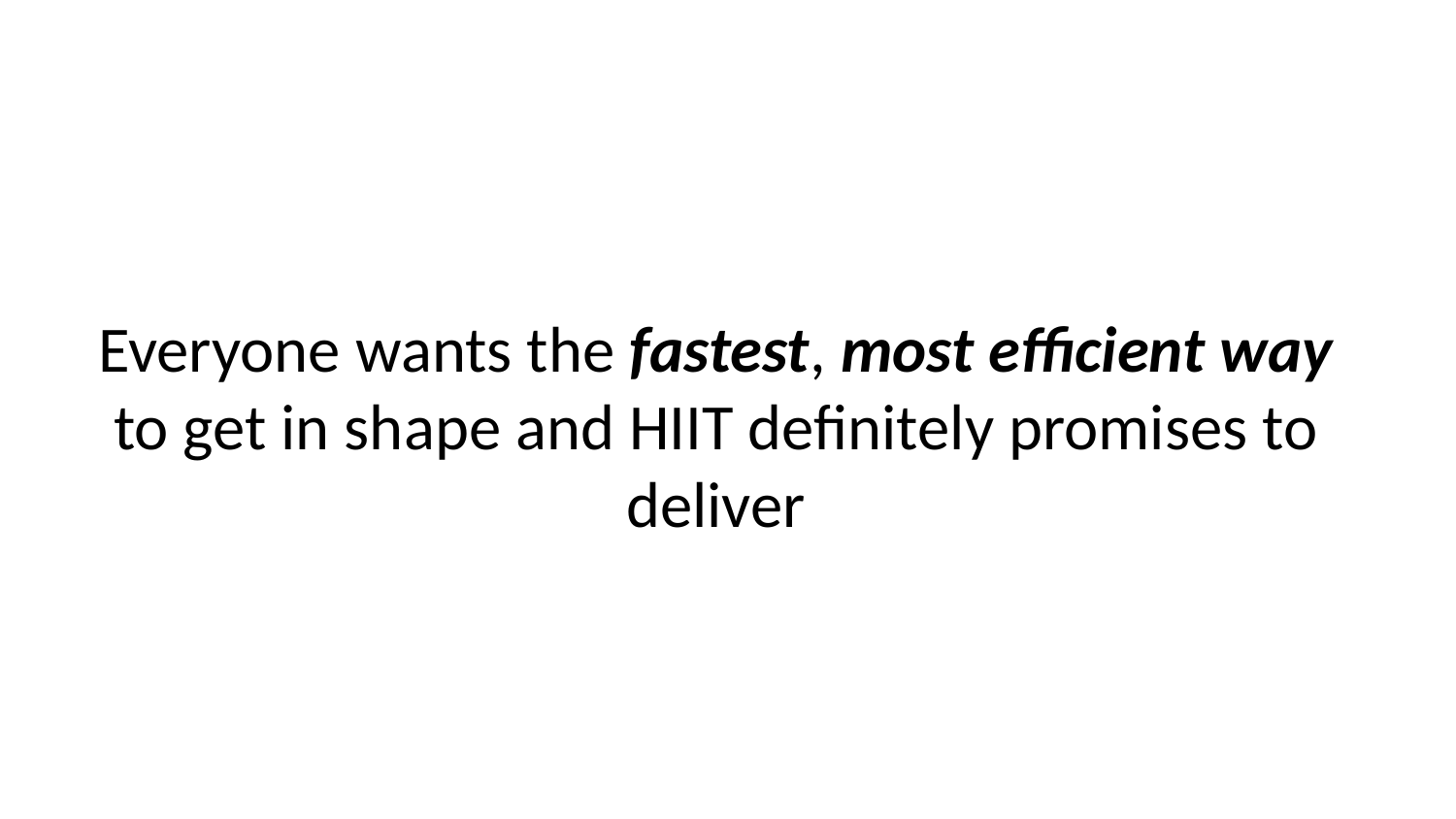

Everyone wants the fastest, most efficient way to get in shape and HIIT definitely promises to deliver